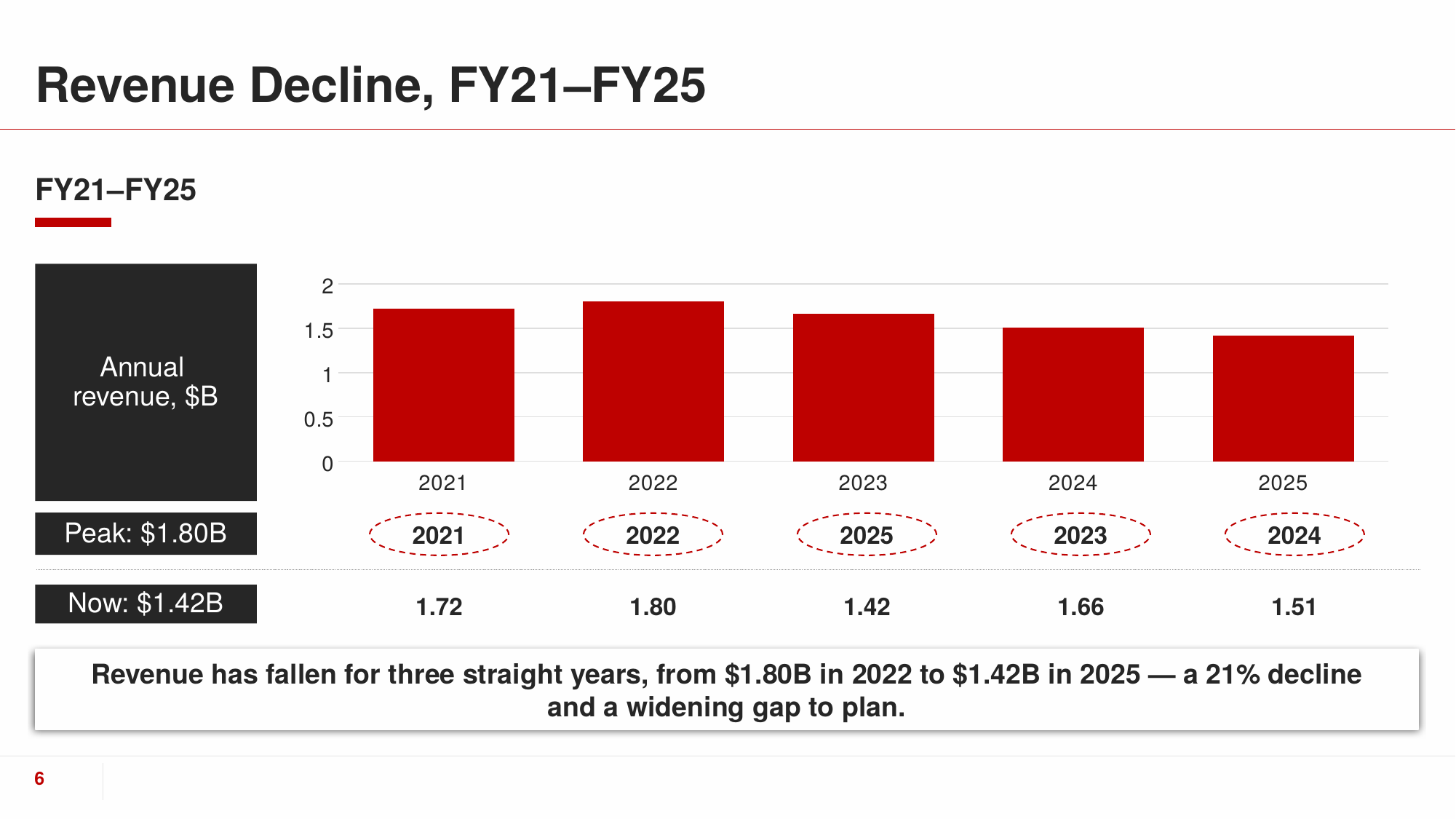

# Revenue Decline, FY21–FY25
FY21–FY25
Annual
revenue, $B

### Chart

| Category | Revenue ($B) |
|---|---|
| 2021 | 1.72 |
| 2022 | 1.8 |
| 2023 | 1.66 |
| 2024 | 1.51 |
| 2025 | 1.42 |
Peak: $1.80B
2021
2022
2025
2023
2024
Now: $1.42B
1.72
1.80
1.42
1.66
1.51
Revenue has fallen for three straight years, from $1.80B in 2022 to $1.42B in 2025 — a 21% decline and a widening gap to plan.
6